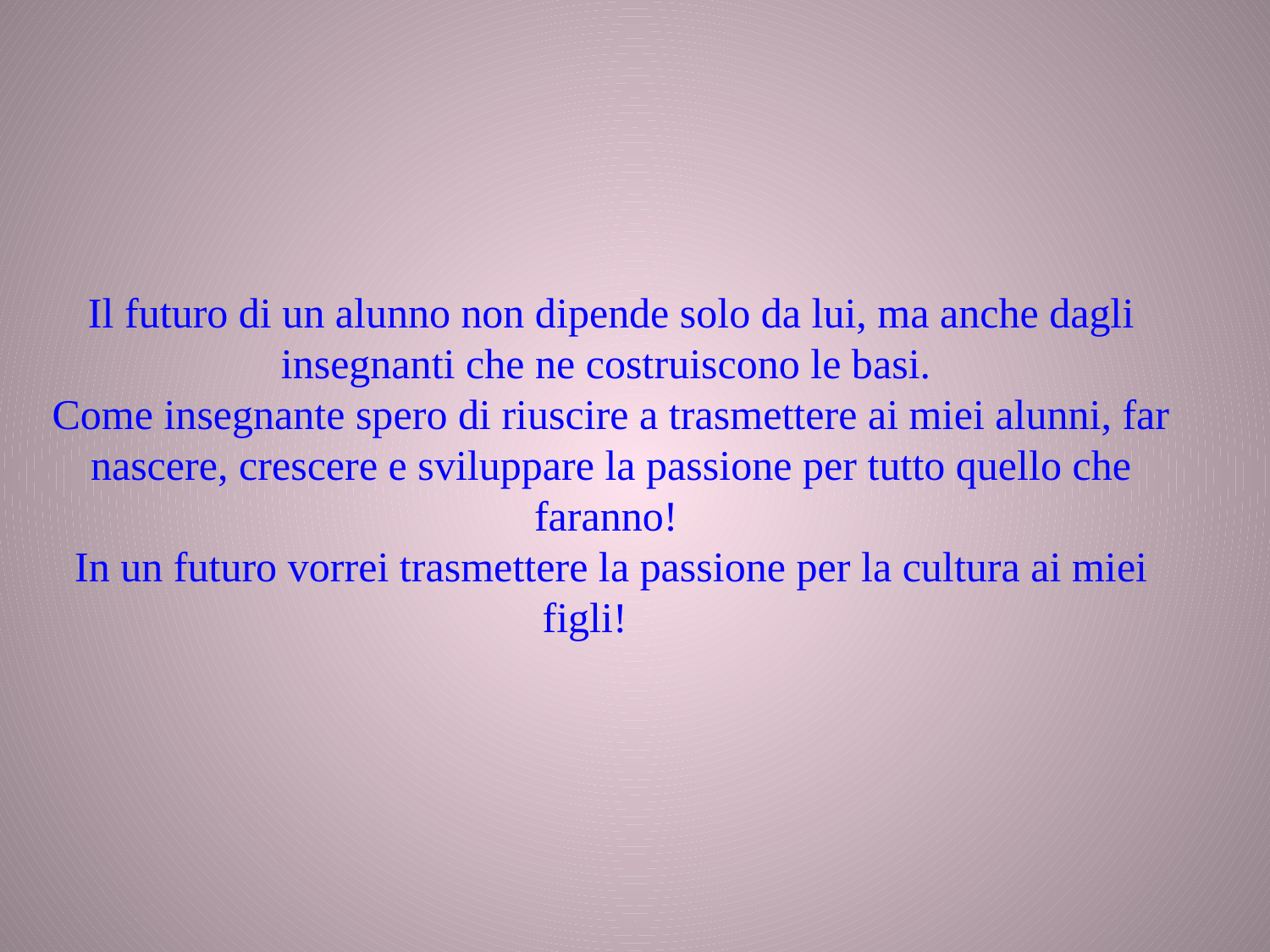

# Il futuro di un alunno non dipende solo da lui, ma anche dagli insegnanti che ne costruiscono le basi. Come insegnante spero di riuscire a trasmettere ai miei alunni, far nascere, crescere e sviluppare la passione per tutto quello che faranno! In un futuro vorrei trasmettere la passione per la cultura ai miei figli!